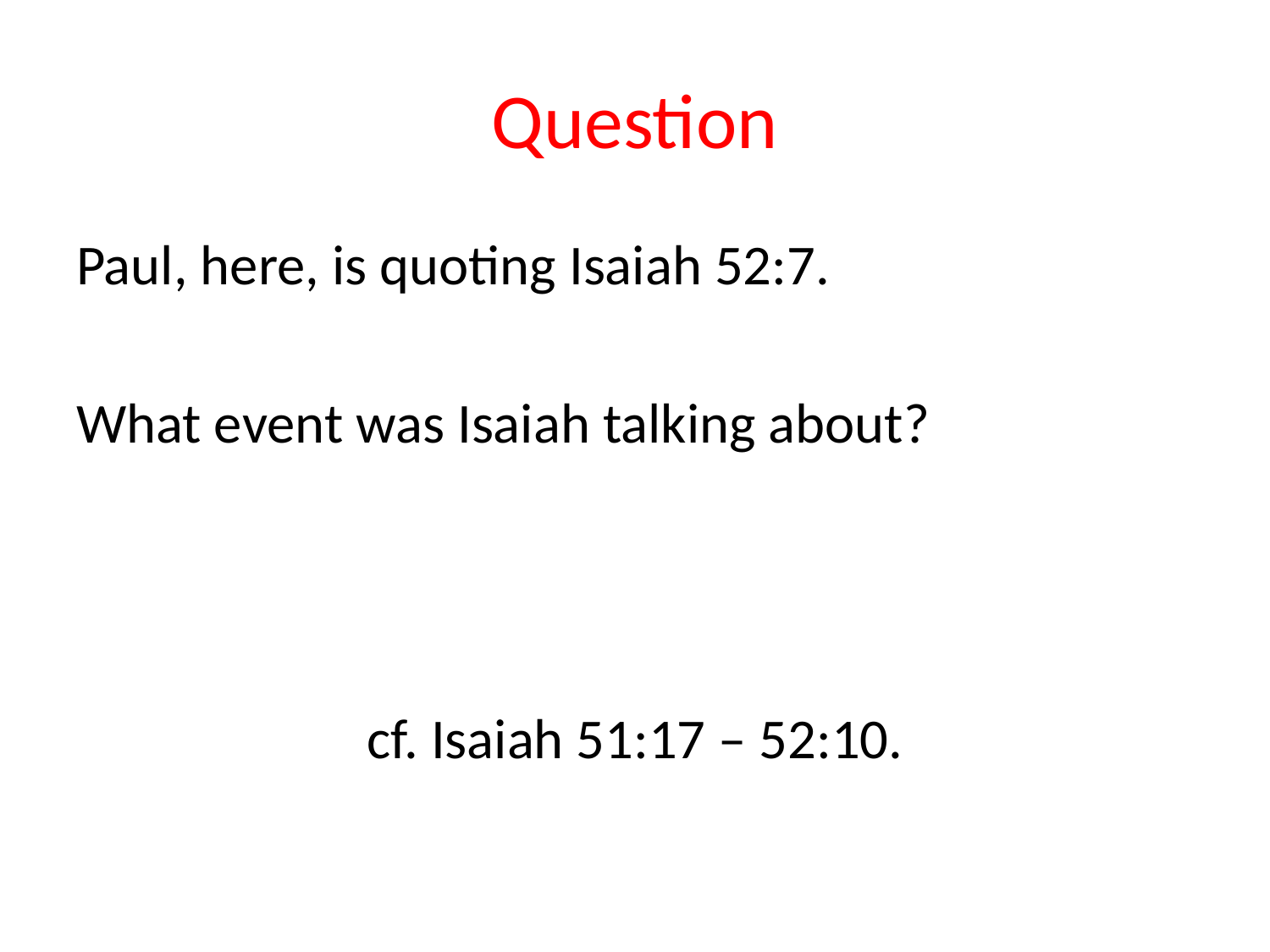

# Question
Paul, here, is quoting Isaiah 52:7.

What event was Isaiah talking about?

cf. Isaiah 51:17 – 52:10.